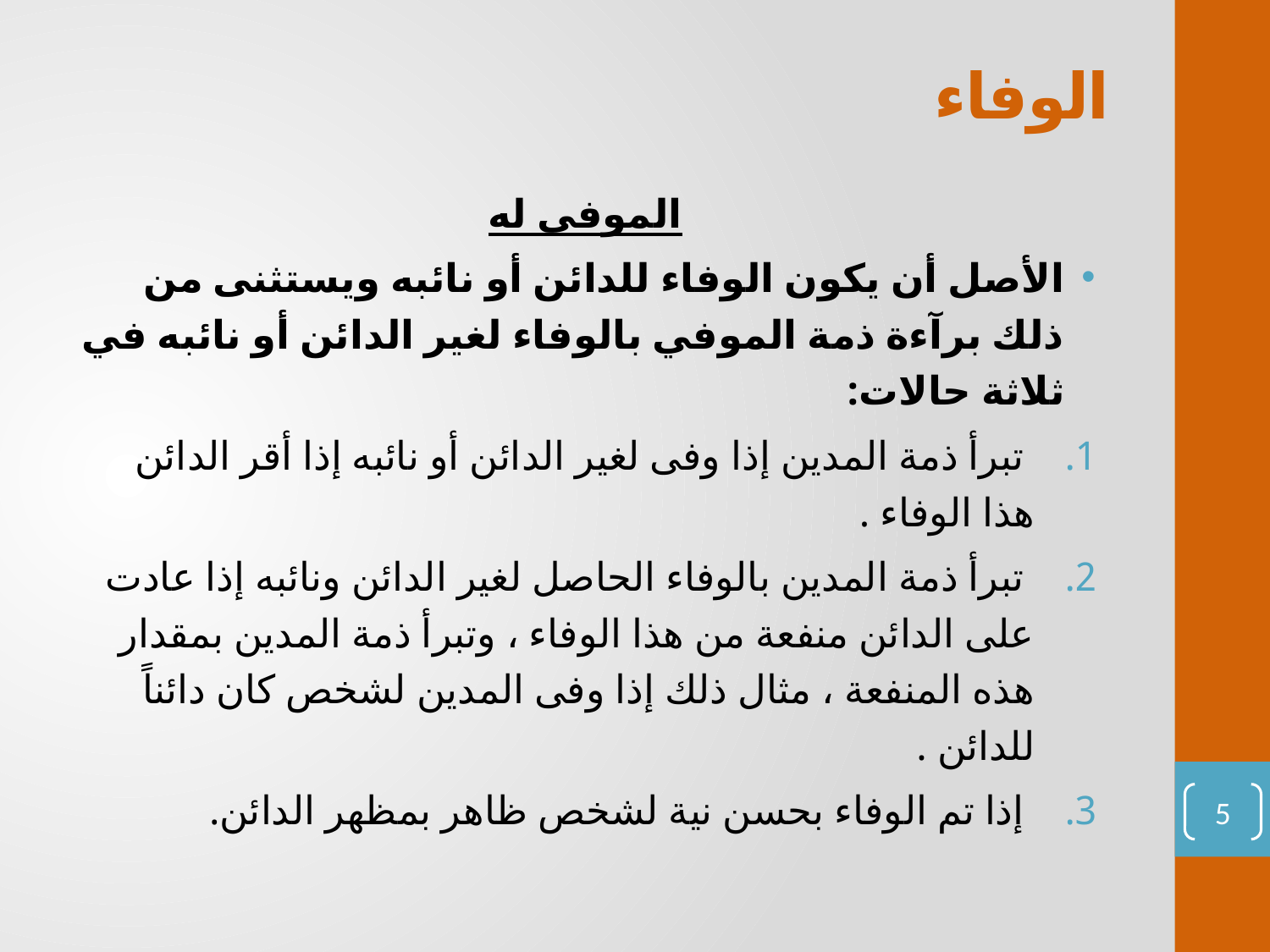

# الوفاء
الموفى له
الأصل أن يكون الوفاء للدائن أو نائبه ويستثنى من ذلك برآءة ذمة الموفي بالوفاء لغير الدائن أو نائبه في ثلاثة حالات:
 تبرأ ذمة المدين إذا وفى لغير الدائن أو نائبه إذا أقر الدائن هذا الوفاء .
 تبرأ ذمة المدين بالوفاء الحاصل لغير الدائن ونائبه إذا عادت على الدائن منفعة من هذا الوفاء ، وتبرأ ذمة المدين بمقدار هذه المنفعة ، مثال ذلك إذا وفى المدين لشخص كان دائناً للدائن .
 إذا تم الوفاء بحسن نية لشخص ظاهر بمظهر الدائن.
5